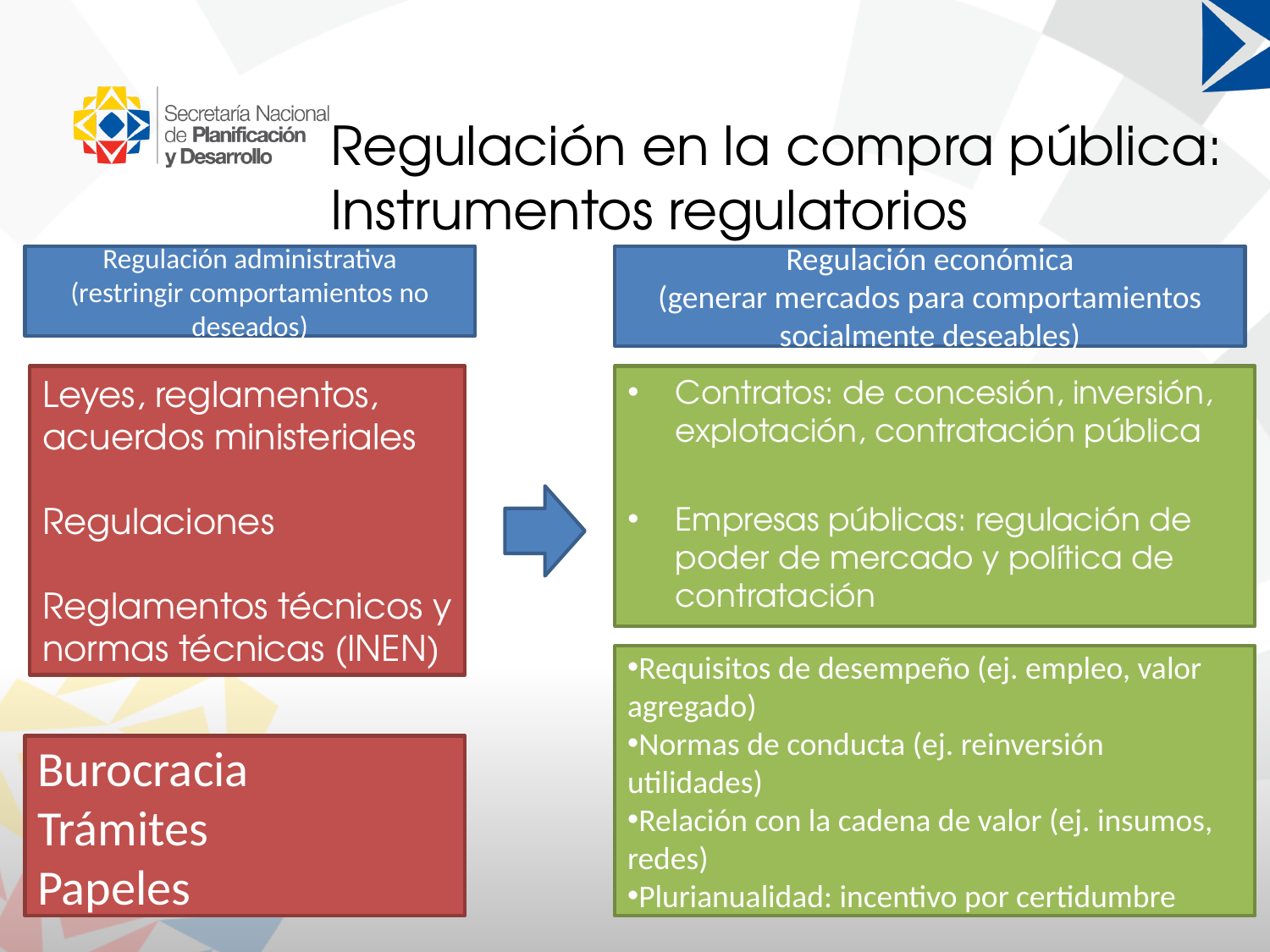

# Regulación en la compra pública: Instrumentos regulatorios
Regulación administrativa
(restringir comportamientos no deseados)
Regulación económica
(generar mercados para comportamientos socialmente deseables)
Leyes, reglamentos, acuerdos ministeriales

Regulaciones

Reglamentos técnicos y normas técnicas (INEN)
Contratos: de concesión, inversión, explotación, contratación pública

Empresas públicas: regulación de poder de mercado y política de contratación

Requisitos de desempeño (ej. empleo, valor agregado)
Normas de conducta (ej. reinversión utilidades)
Relación con la cadena de valor (ej. insumos, redes)
Plurianualidad: incentivo por certidumbre
Burocracia
Trámites
Papeles